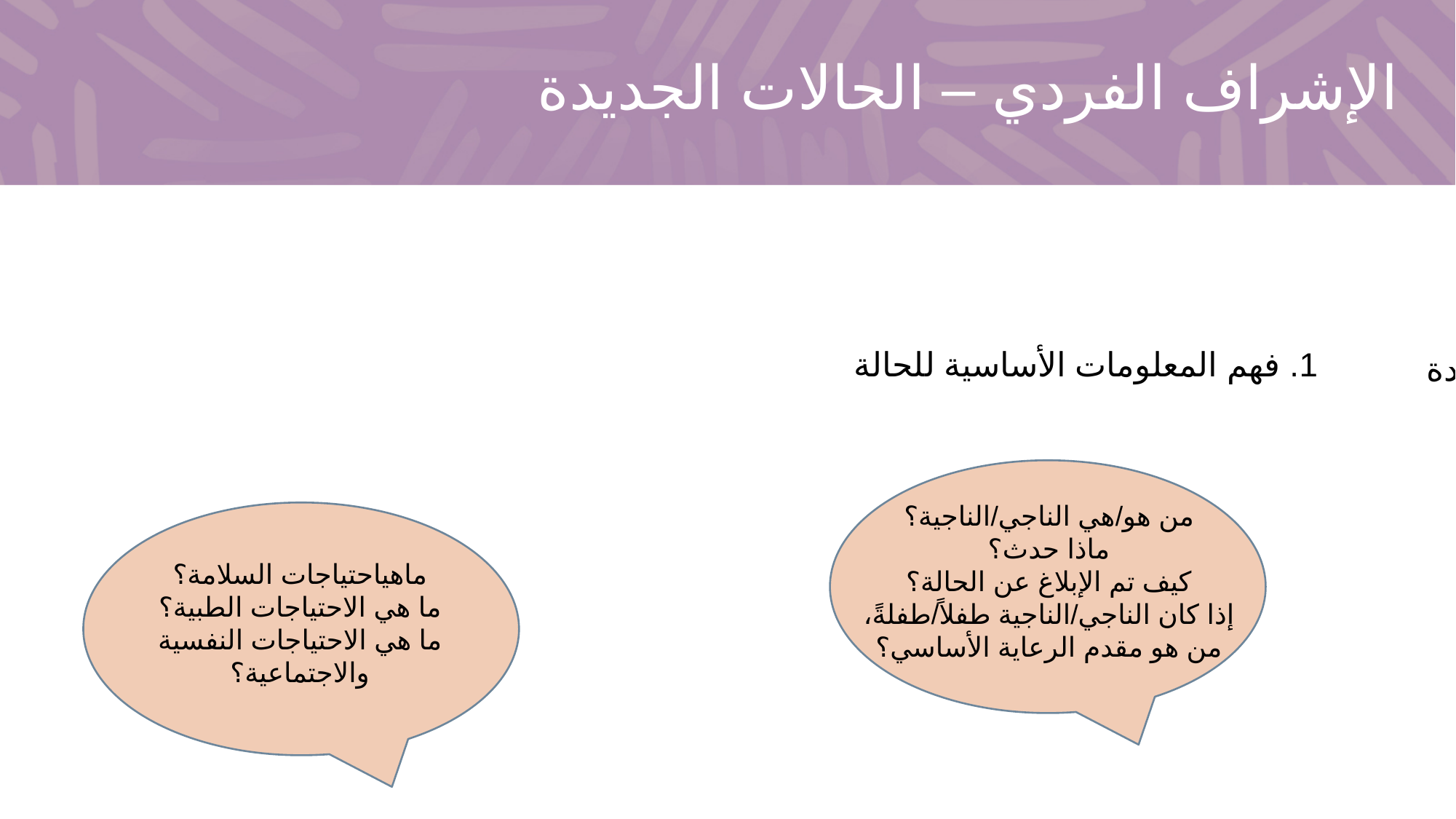

# الإشراف الفردي – الحالات الجديدة

1. فهم المعلومات الأساسية للحالة

2. فهم الاحتياجات الفورية المحددة

من هو/هي الناجي/الناجية؟
ماذا حدث؟
كيف تم الإبلاغ عن الحالة؟
إذا كان الناجي/الناجية طفلاً/طفلةً، من هو مقدم الرعاية الأساسي؟

ماهياحتياجات السلامة؟
ما هي الاحتياجات الطبية؟
ما هي الاحتياجات النفسية والاجتماعية؟